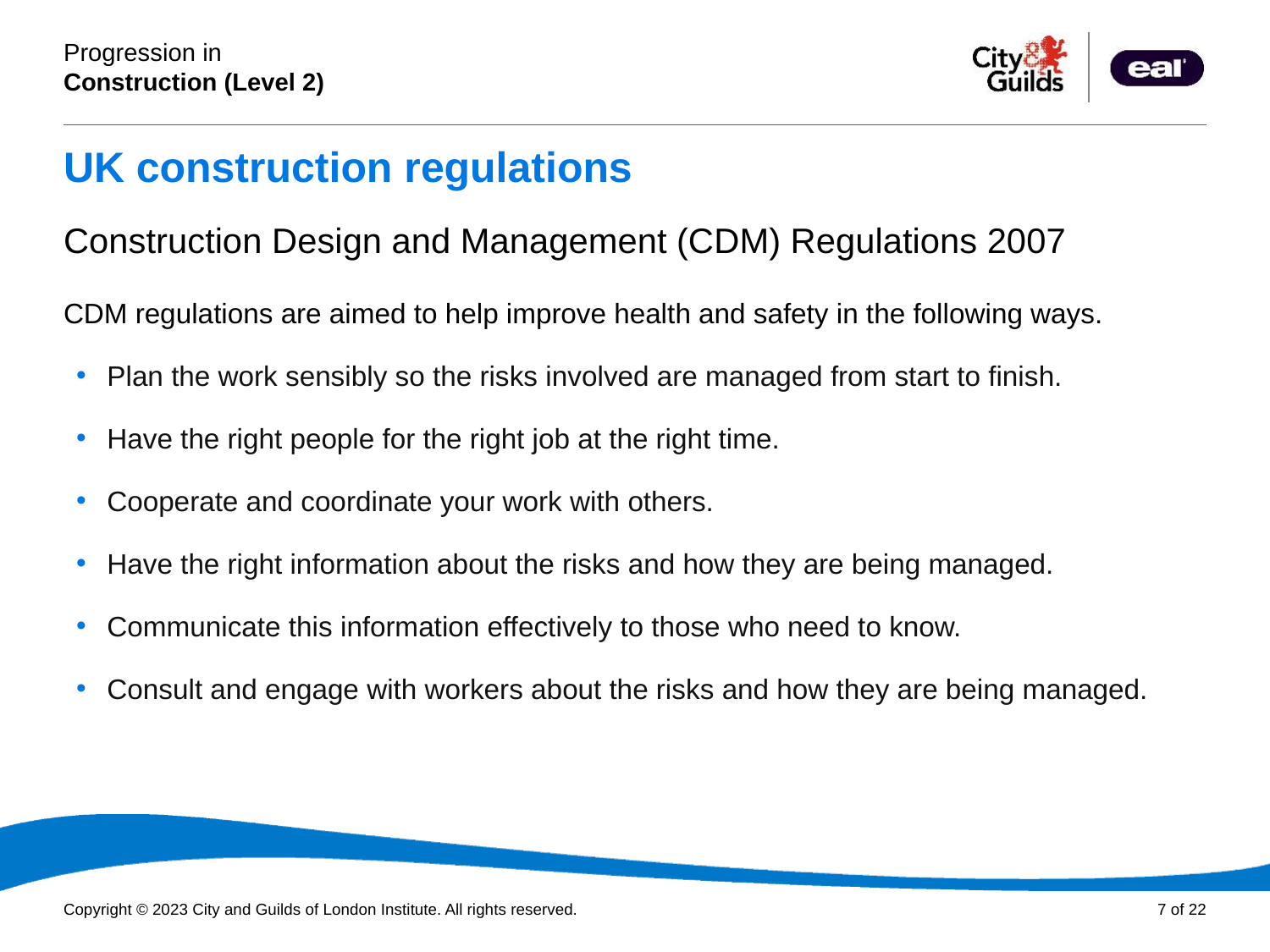

# UK construction regulations
Construction Design and Management (CDM) Regulations 2007
CDM regulations are aimed to help improve health and safety in the following ways.
Plan the work sensibly so the risks involved are managed from start to finish.
Have the right people for the right job at the right time.
Cooperate and coordinate your work with others.
Have the right information about the risks and how they are being managed.
Communicate this information effectively to those who need to know.
Consult and engage with workers about the risks and how they are being managed.